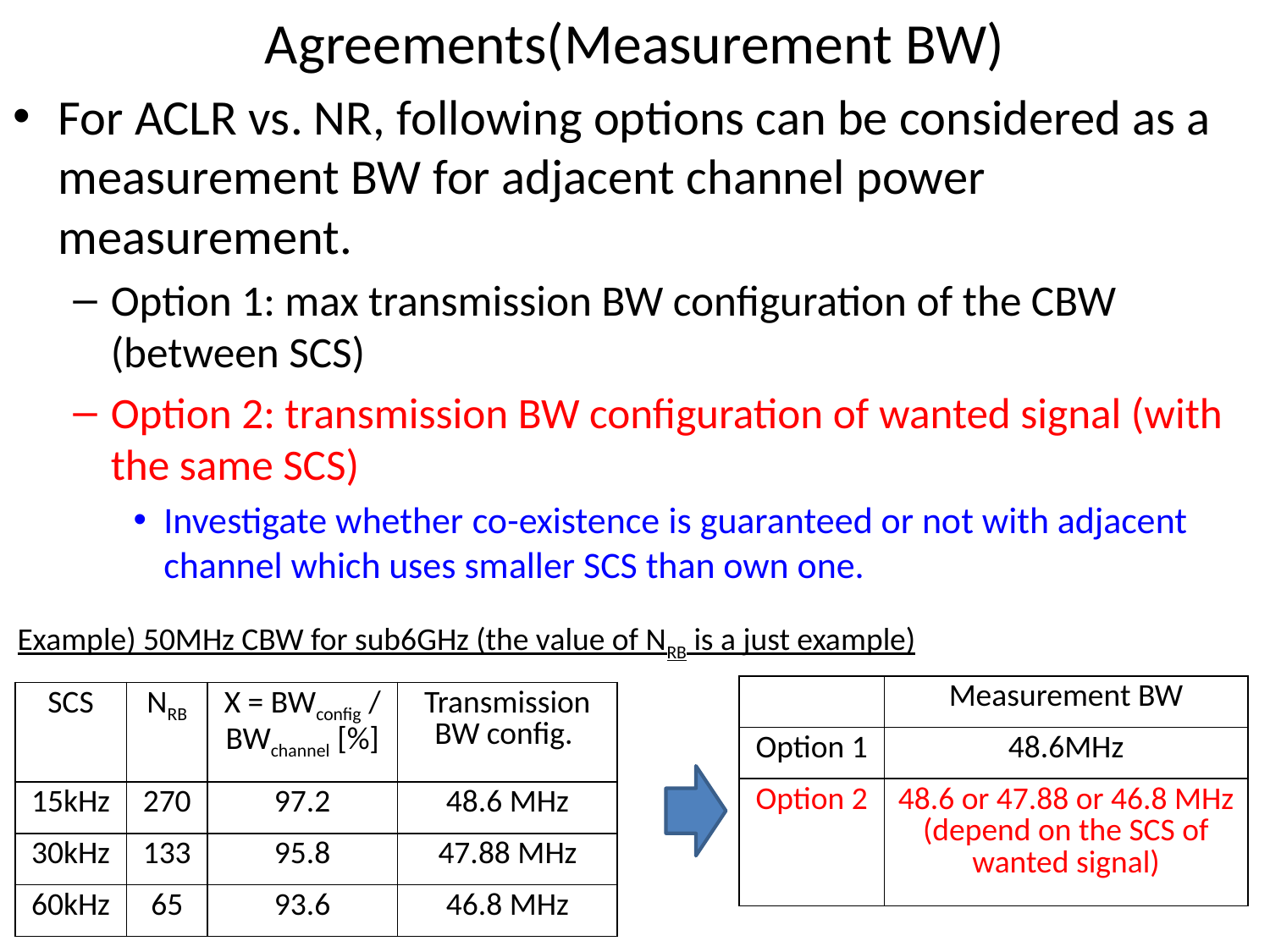

# Agreements(Measurement BW)
For ACLR vs. NR, following options can be considered as a measurement BW for adjacent channel power measurement.
Option 1: max transmission BW configuration of the CBW (between SCS)
Option 2: transmission BW configuration of wanted signal (with the same SCS)
Investigate whether co-existence is guaranteed or not with adjacent channel which uses smaller SCS than own one.
Example) 50MHz CBW for sub6GHz (the value of NRB is a just example)
|  | Measurement BW |
| --- | --- |
| Option 1 | 48.6MHz |
| Option 2 | 48.6 or 47.88 or 46.8 MHz (depend on the SCS of wanted signal) |
| SCS | NRB | X = BWconfig / BWchannel [%] | Transmission BW config. |
| --- | --- | --- | --- |
| 15kHz | 270 | 97.2 | 48.6 MHz |
| 30kHz | 133 | 95.8 | 47.88 MHz |
| 60kHz | 65 | 93.6 | 46.8 MHz |